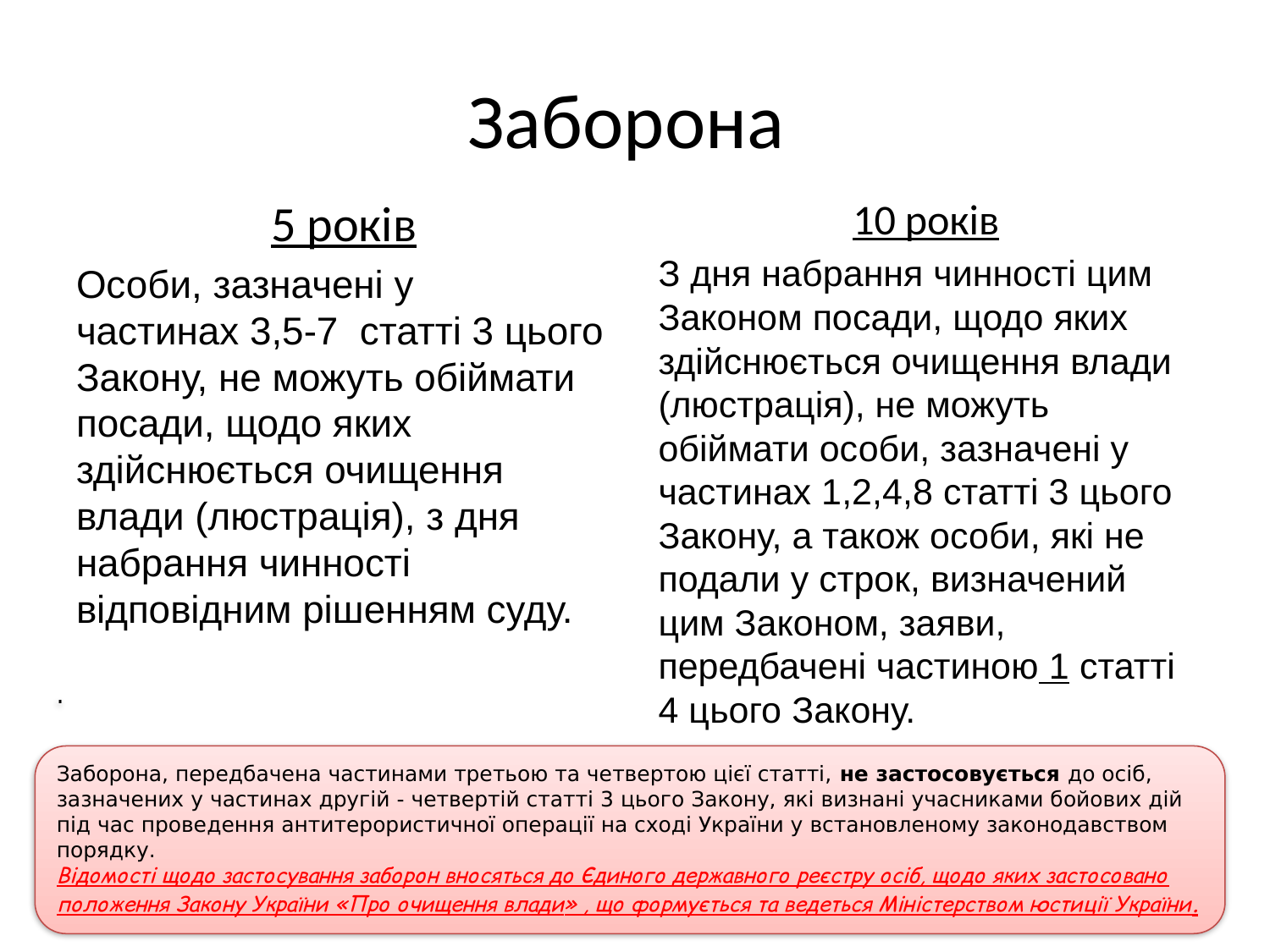

# Заборона
5 років
Особи, зазначені у частинах 3,5-7  статті 3 цього Закону, не можуть обіймати посади, щодо яких здійснюється очищення влади (люстрація), з дня набрання чинності відповідним рішенням суду.

10 років
З дня набрання чинності цим Законом посади, щодо яких здійснюється очищення влади (люстрація), не можуть обіймати особи, зазначені у частинах 1,2,4,8 статті 3 цього Закону, а також особи, які не подали у строк, визначений цим Законом, заяви, передбачені частиною 1 статті 4 цього Закону.

.

Заборона, передбачена частинами третьою та четвертою цієї статті, не застосовується до осіб, зазначених у частинах другій - четвертій статті 3 цього Закону, які визнані учасниками бойових дій під час проведення антитерористичної операції на сході України у встановленому законодавством порядку.
Відомості щодо застосування заборон вносяться до Єдиного державного реєстру осіб, щодо яких застосовано положення Закону України «Про очищення влади» , що формується та ведеться Міністерством юстиції України.